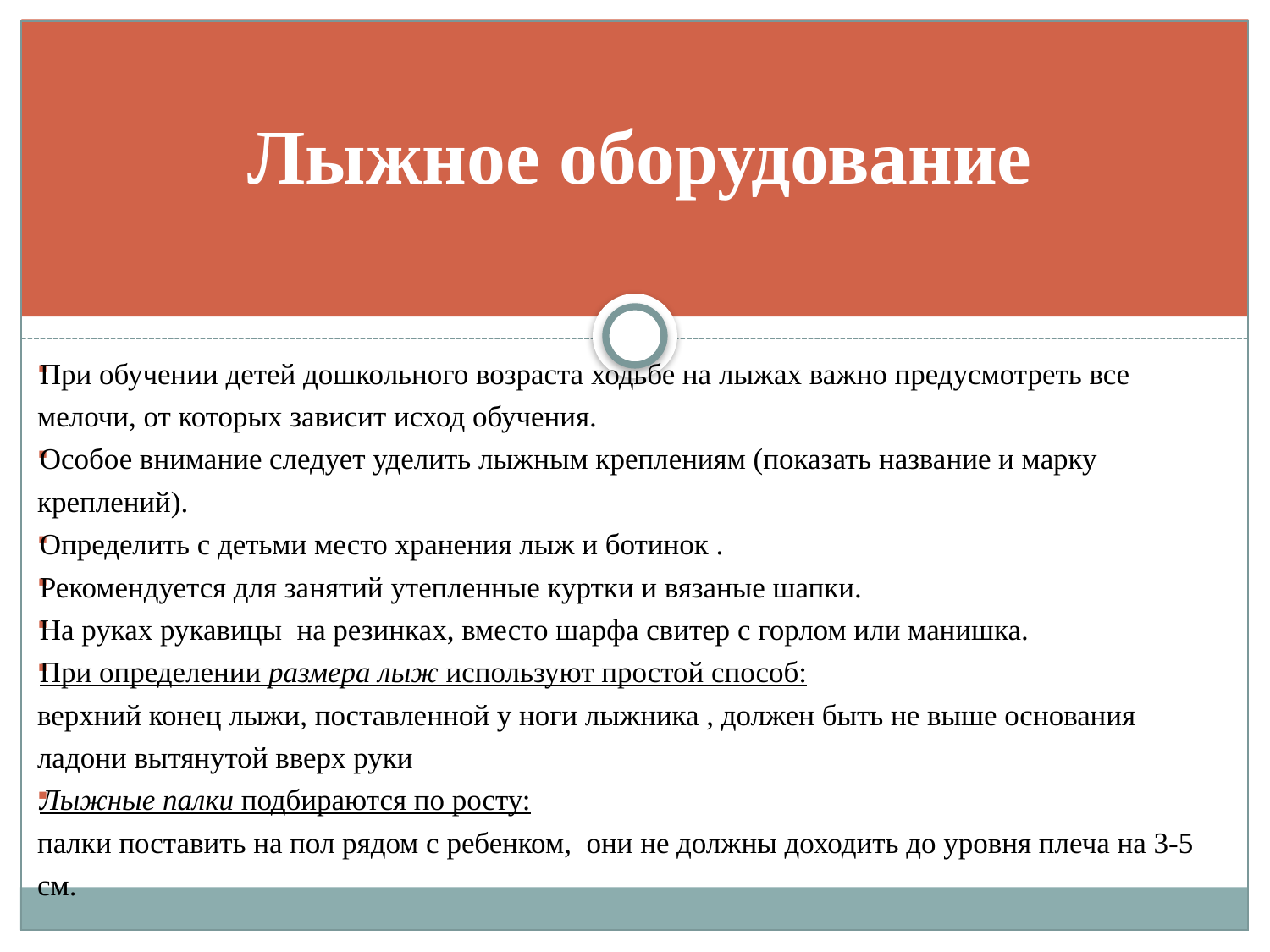

# Лыжное оборудование

При обучении детей дошкольного возраста ходьбе на лыжах важно предусмотреть все мелочи, от которых зависит исход обучения.
Особое внимание следует уделить лыжным креплениям (показать название и марку креплений).
Определить с детьми место хранения лыж и ботинок .
Рекомендуется для занятий утепленные куртки и вязаные шапки.
На руках рукавицы  на резинках, вместо шарфа свитер с горлом или манишка.
При определении размера лыж используют простой способ:
верхний конец лыжи, поставленной у ноги лыжника , должен быть не выше основания ладони вытянутой вверх руки
Лыжные палки подбираются по росту:
палки поставить на пол рядом с ребенком,  они не должны доходить до уровня плеча на 3-5 см.